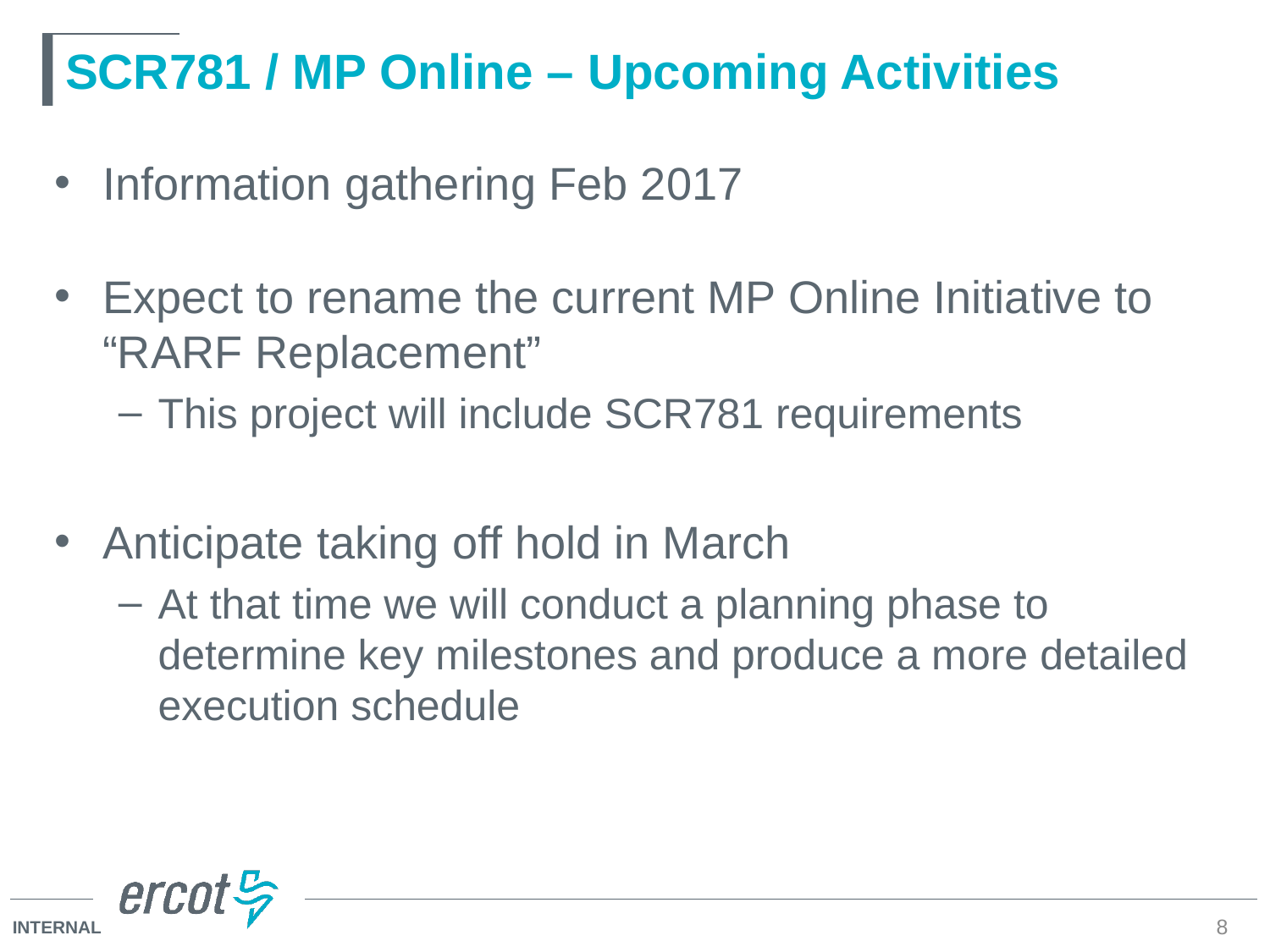

# SCR781 / MP Online – Upcoming Activities
Information gathering Feb 2017

Expect to rename the current MP Online Initiative to “RARF Replacement”
This project will include SCR781 requirements

Anticipate taking off hold in March
At that time we will conduct a planning phase to determine key milestones and produce a more detailed execution schedule

8